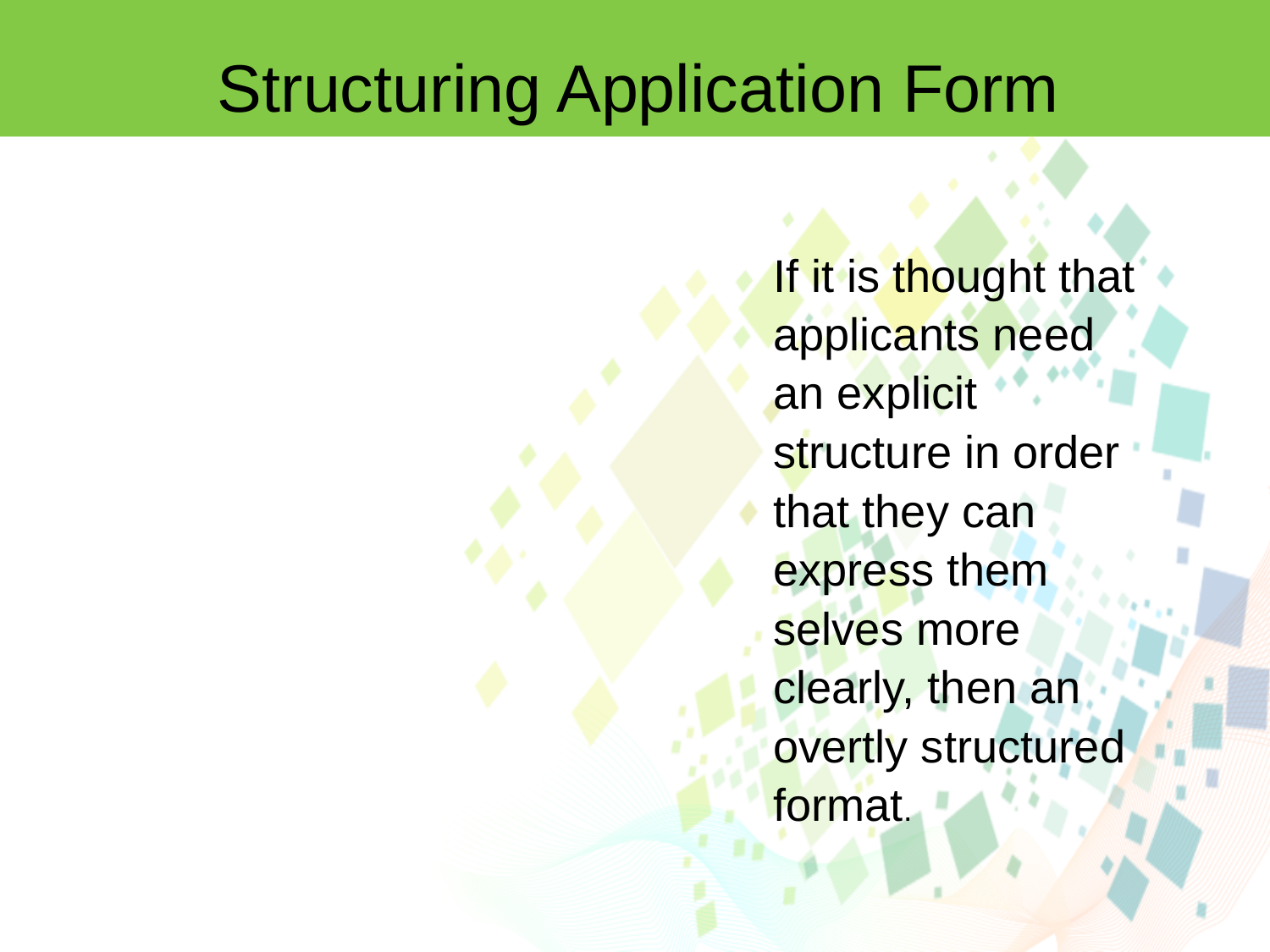

Structuring Application Form
If it is thought that applicants need an explicit structure in order that they can express them selves more clearly, then an overtly structured format.